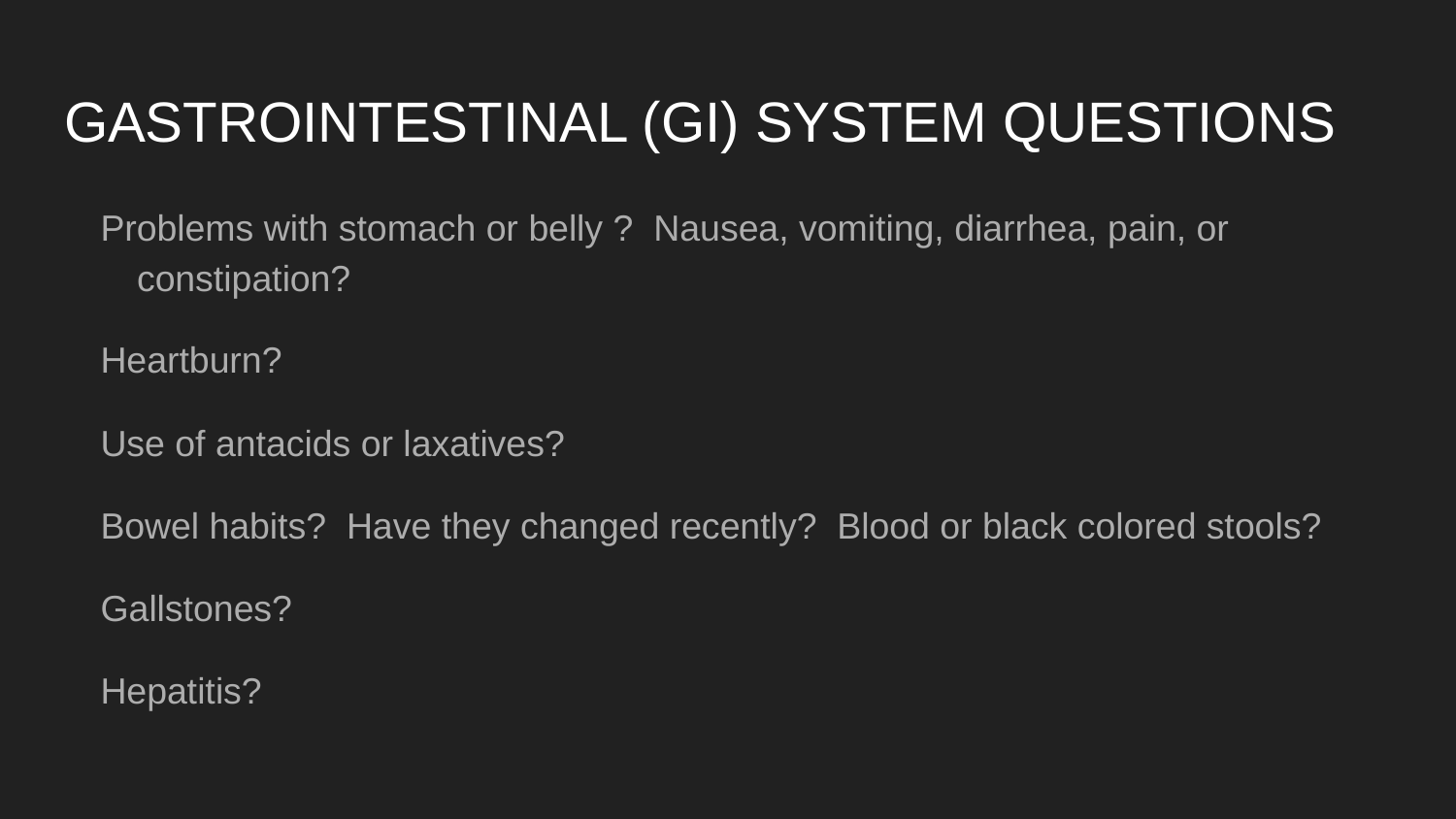

# GASTROINTESTINAL (GI) SYSTEM QUESTIONS
Problems with stomach or belly ?  Nausea, vomiting, diarrhea, pain, or constipation?
Heartburn?
Use of antacids or laxatives?
Bowel habits?  Have they changed recently?  Blood or black colored stools?
Gallstones?
Hepatitis?